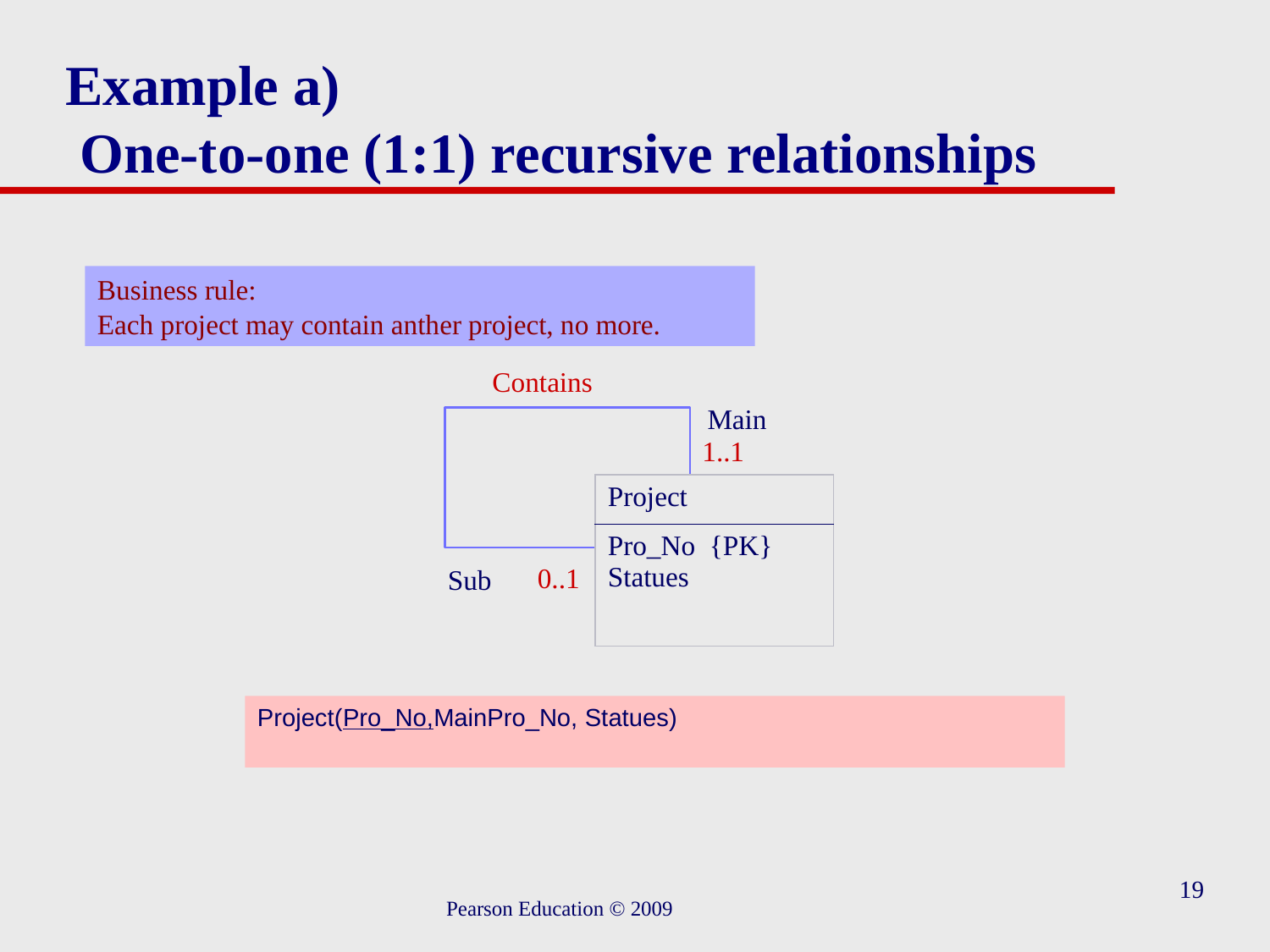

# Example a) One-to-one (1:1) recursive relationships
Business rule:
Each project may contain anther project, no more.
Contains
Main

1..1
| Project |
| --- |
| Pro\_No {PK} Statues |
0..1
Sub
Project(Pro_No,MainPro_No, Statues)

19
Pearson Education © 2009